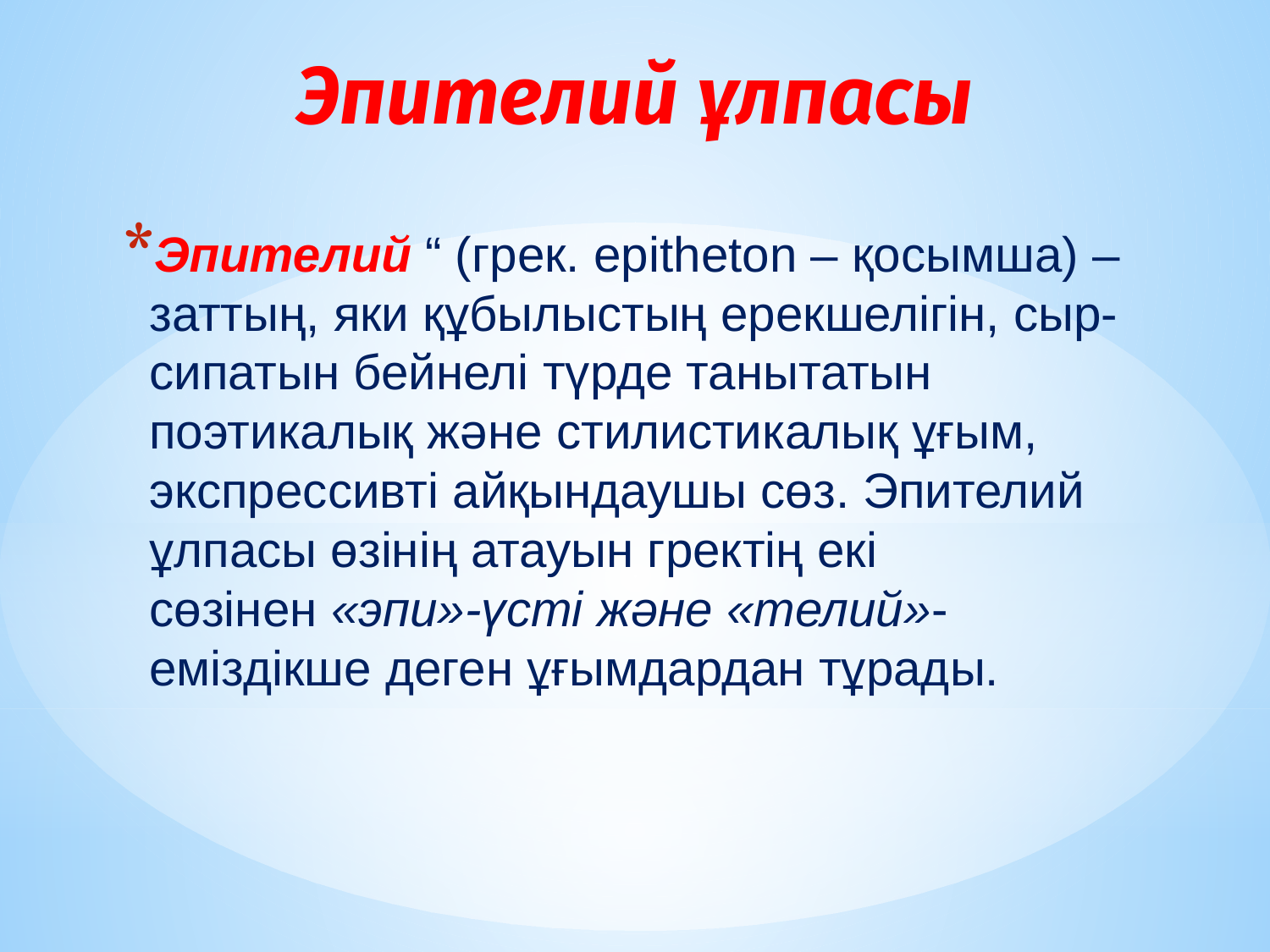

# Эпителий ұлпасы
Эпителий “ (грек. epіtheton – қосымша) – заттың, яки құбылыстың ерекшелігін, сыр-сипатын бейнелі түрде танытатын поэтикалық және стилистикалық ұғым, экспрессивті айқындаушы сөз. Эпителий ұлпасы өзінің атауын гректің екі сөзінен «эпи»-үсті және «телий»-еміздікше деген ұғымдардан тұрады.